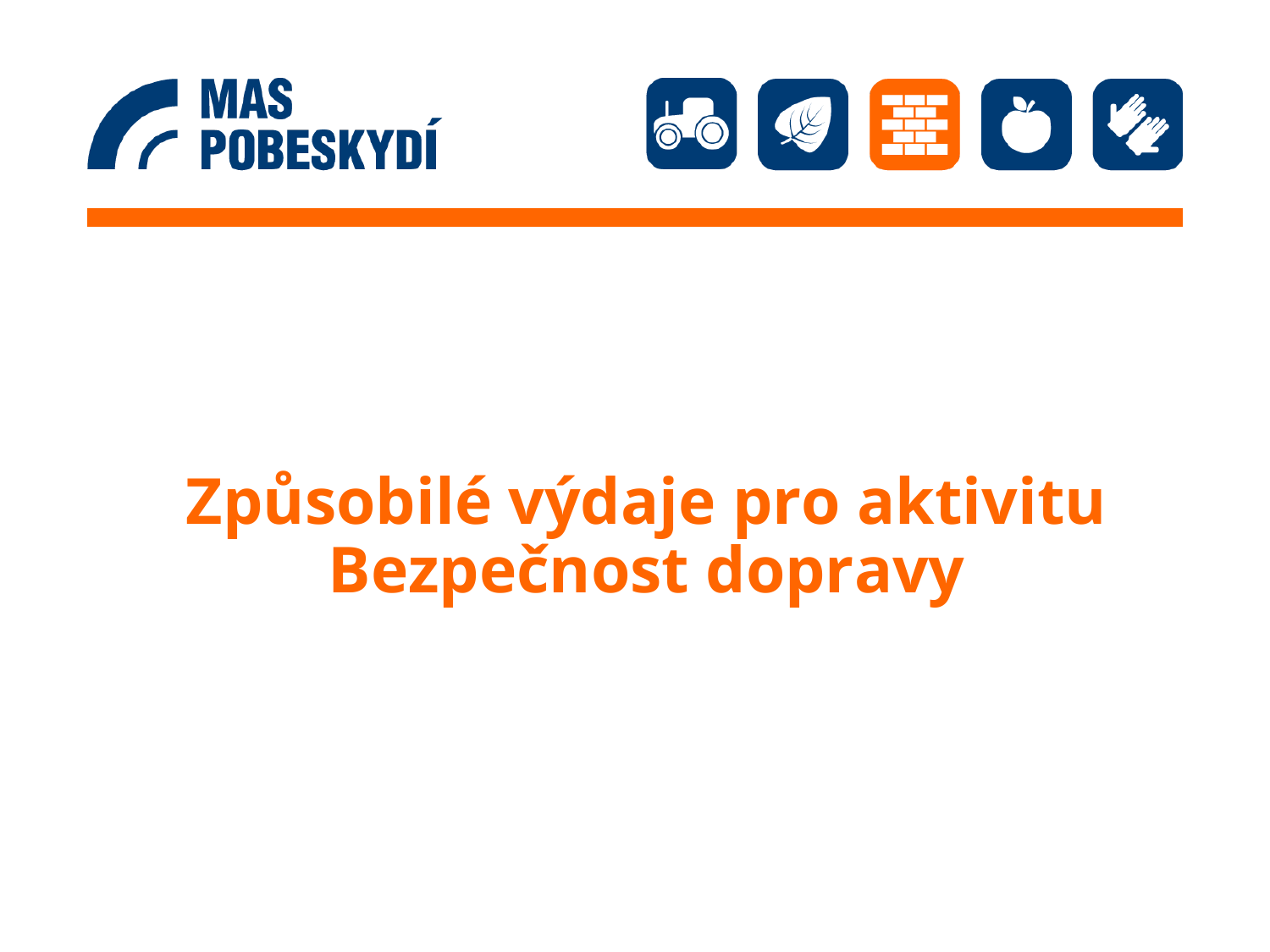

# Způsobilé výdaje pro aktivitu Bezpečnost dopravy